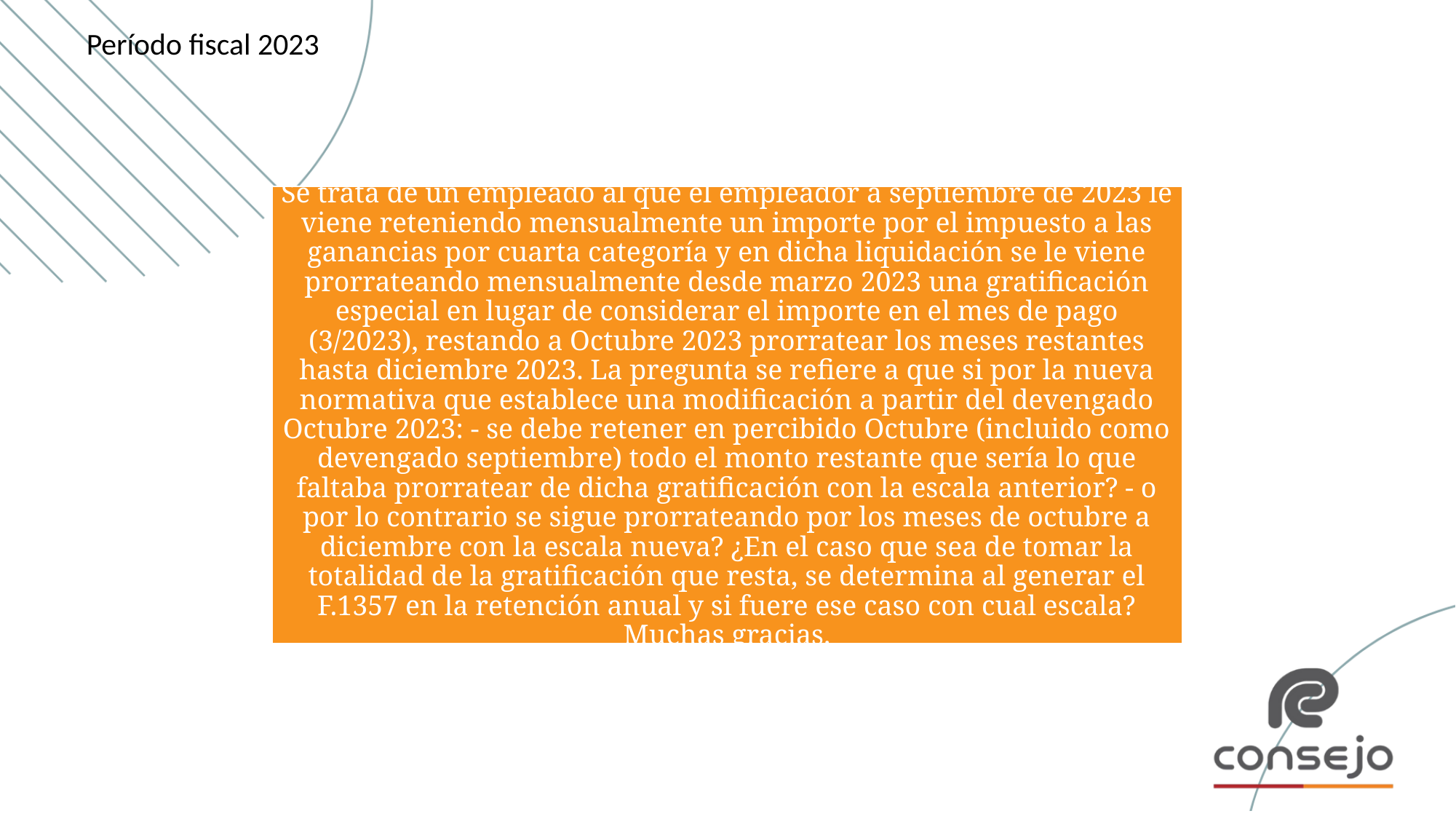

Período fiscal 2023
Se trata de un empleado al que el empleador a septiembre de 2023 le viene reteniendo mensualmente un importe por el impuesto a las ganancias por cuarta categoría y en dicha liquidación se le viene prorrateando mensualmente desde marzo 2023 una gratificación especial en lugar de considerar el importe en el mes de pago (3/2023), restando a Octubre 2023 prorratear los meses restantes hasta diciembre 2023. La pregunta se refiere a que si por la nueva normativa que establece una modificación a partir del devengado Octubre 2023: - se debe retener en percibido Octubre (incluido como devengado septiembre) todo el monto restante que sería lo que faltaba prorratear de dicha gratificación con la escala anterior? - o por lo contrario se sigue prorrateando por los meses de octubre a diciembre con la escala nueva? ¿En el caso que sea de tomar la totalidad de la gratificación que resta, se determina al generar el F.1357 en la retención anual y si fuere ese caso con cual escala? Muchas gracias.